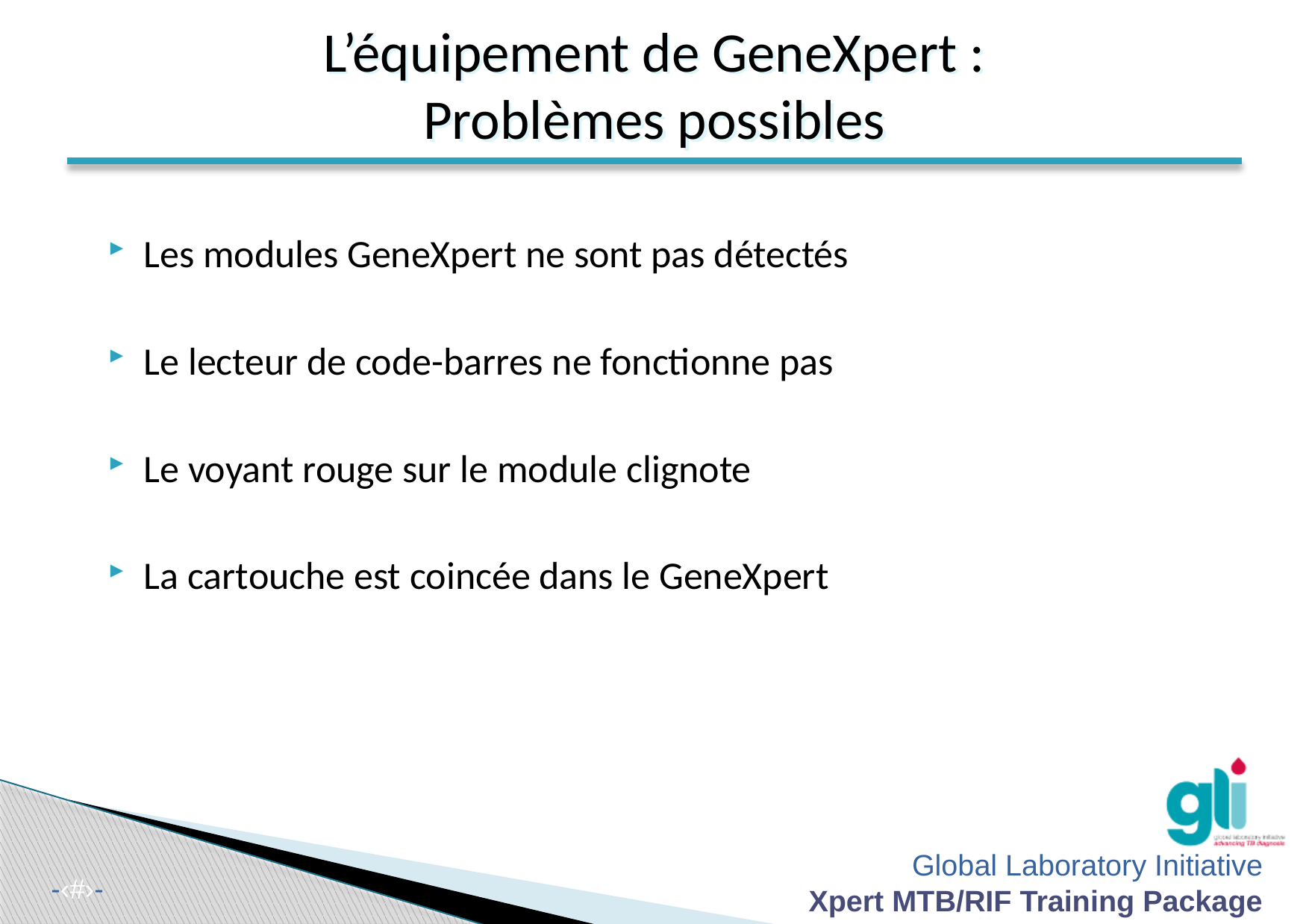

L’équipement de GeneXpert :
Problèmes possibles
Les modules GeneXpert ne sont pas détectés

Le lecteur de code-barres ne fonctionne pas

Le voyant rouge sur le module clignote

La cartouche est coincée dans le GeneXpert